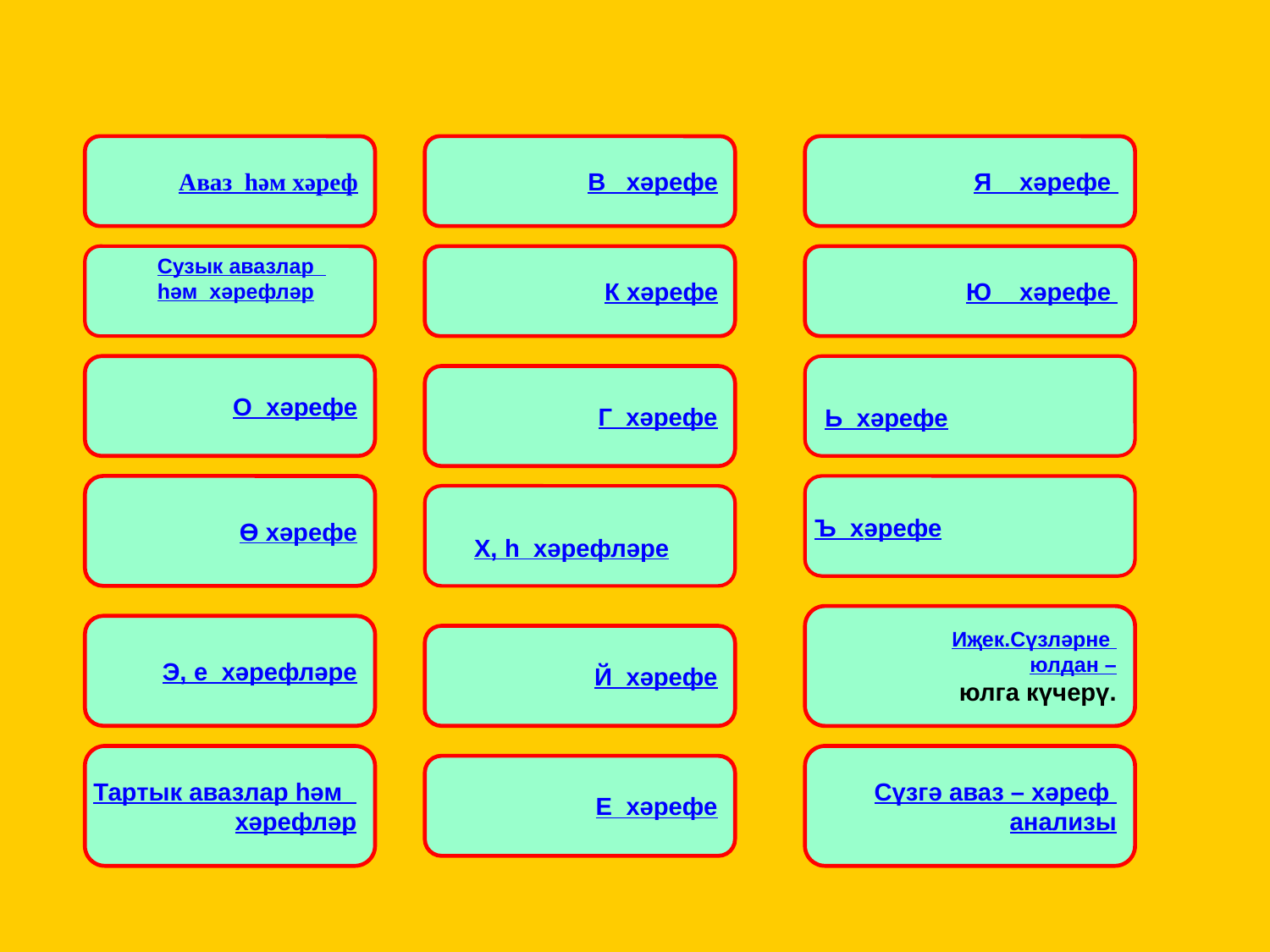

Аваз  һәм хәреф
В   хәрефе
Я    хәрефе

Сузык авазлар
һәм  хәрефләр
К хәрефе
Ю    хәрефе
О  хәрефе

Г  хәрефе
Ь  хәрефе
Ө хәрефе

Ъ  хәрефе
Х, һ  хәрефләре
Иҗек.Сүзләрне
юлдан –
юлга күчерү.
Э, е  хәрефләре
Й  хәрефе
Тартык авазлар һәм
хәрефләр
Сүзгә аваз – хәреф
анализы
Е  хәрефе